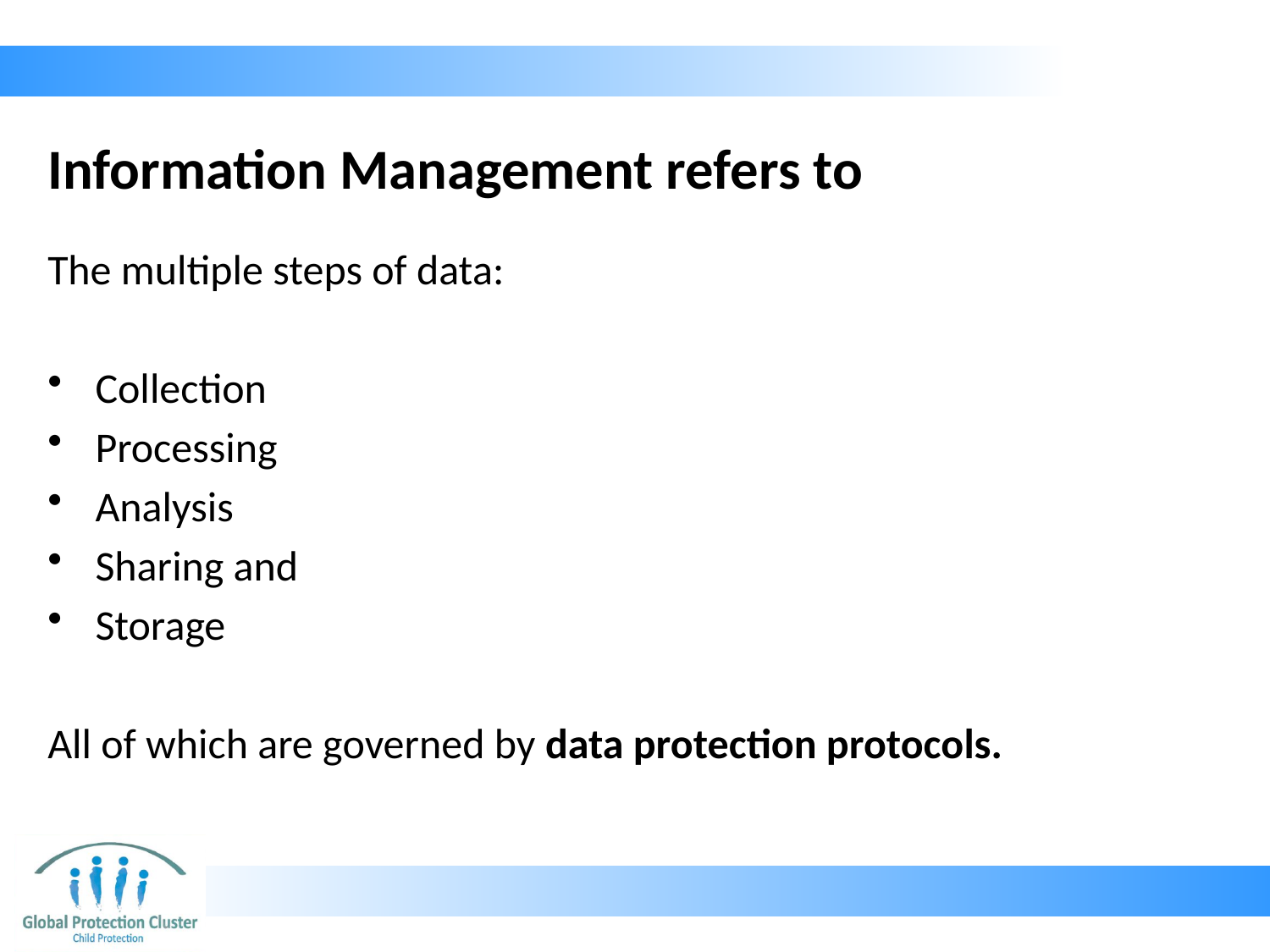

# Information Management refers to
The multiple steps of data:

Collection
Processing
Analysis
Sharing and
Storage

All of which are governed by data protection protocols.